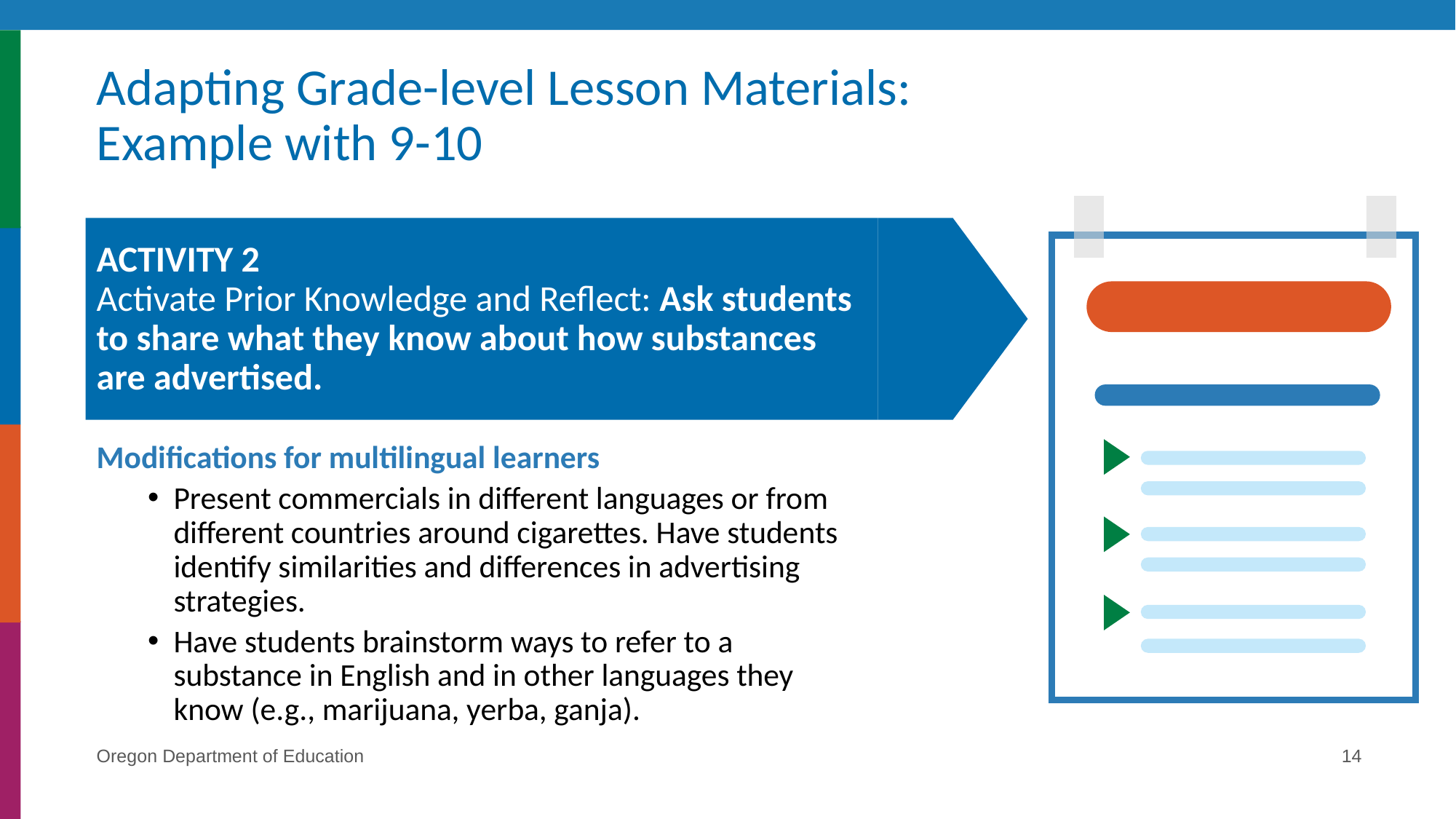

# Adapting Grade-level Lesson Materials: Example with 9-10

ACTIVITY 2
Activate Prior Knowledge and Reflect: Ask students to share what they know about how substances are advertised.

Modifications for multilingual learners
Present commercials in different languages or from different countries around cigarettes. Have students identify similarities and differences in advertising strategies.
Have students brainstorm ways to refer to a substance in English and in other languages they know (e.g., marijuana, yerba, ganja).
Oregon Department of Education
14